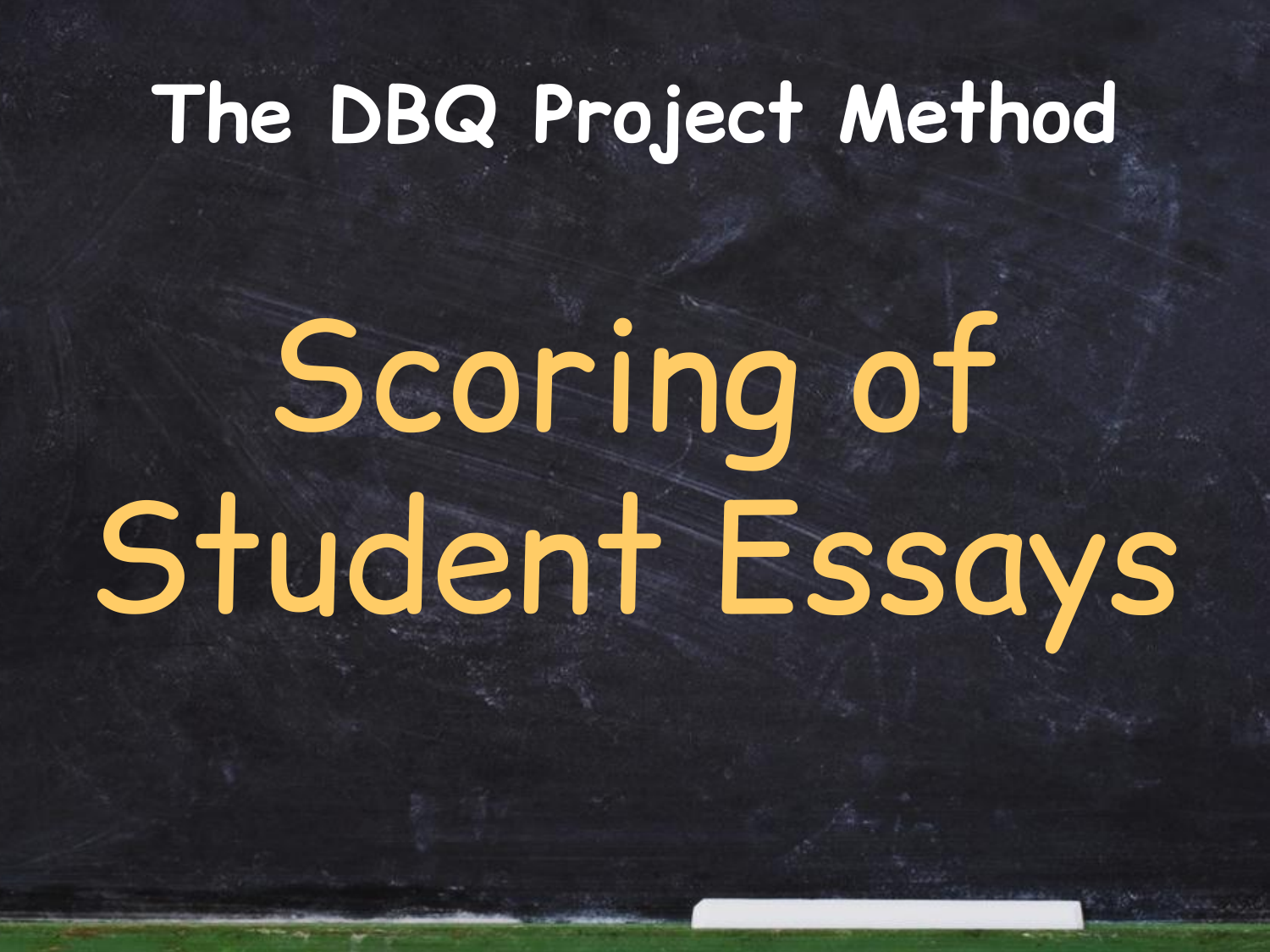

# The DBQ Project Method
Scoring of Student Essays